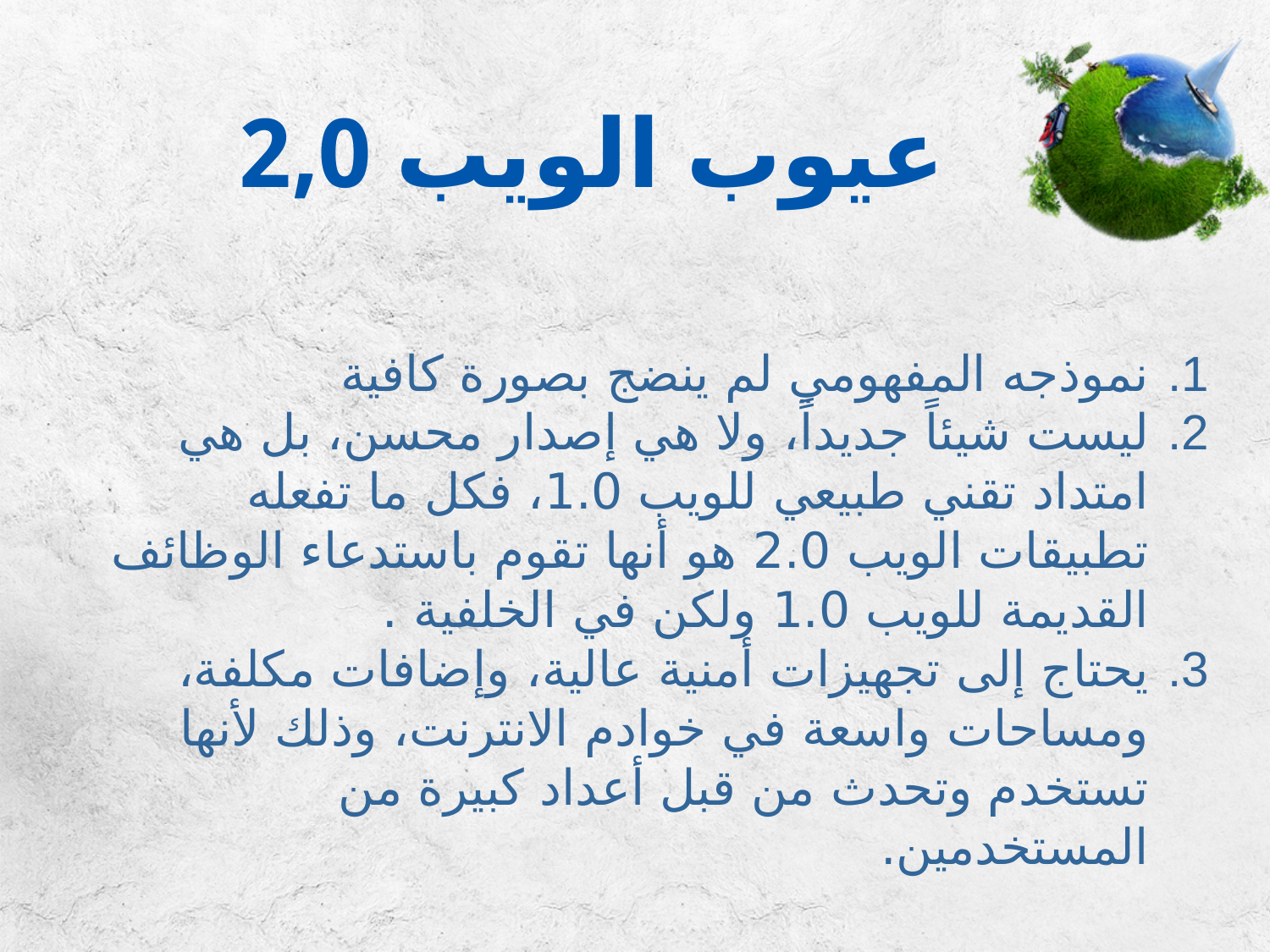

عيوب الويب 2,0

نموذجه المفهومي لم ينضج بصورة كافية
ليست شيئاً جديداً، ولا هي إصدار محسن، بل هي امتداد تقني طبيعي للويب 1.0، فكل ما تفعله تطبيقات الويب 2.0 هو أنها تقوم باستدعاء الوظائف القديمة للويب 1.0 ولكن في الخلفية .
يحتاج إلى تجهيزات أمنية عالية، وإضافات مكلفة، ومساحات واسعة في خوادم الانترنت، وذلك لأنها تستخدم وتحدث من قبل أعداد كبيرة من المستخدمين.